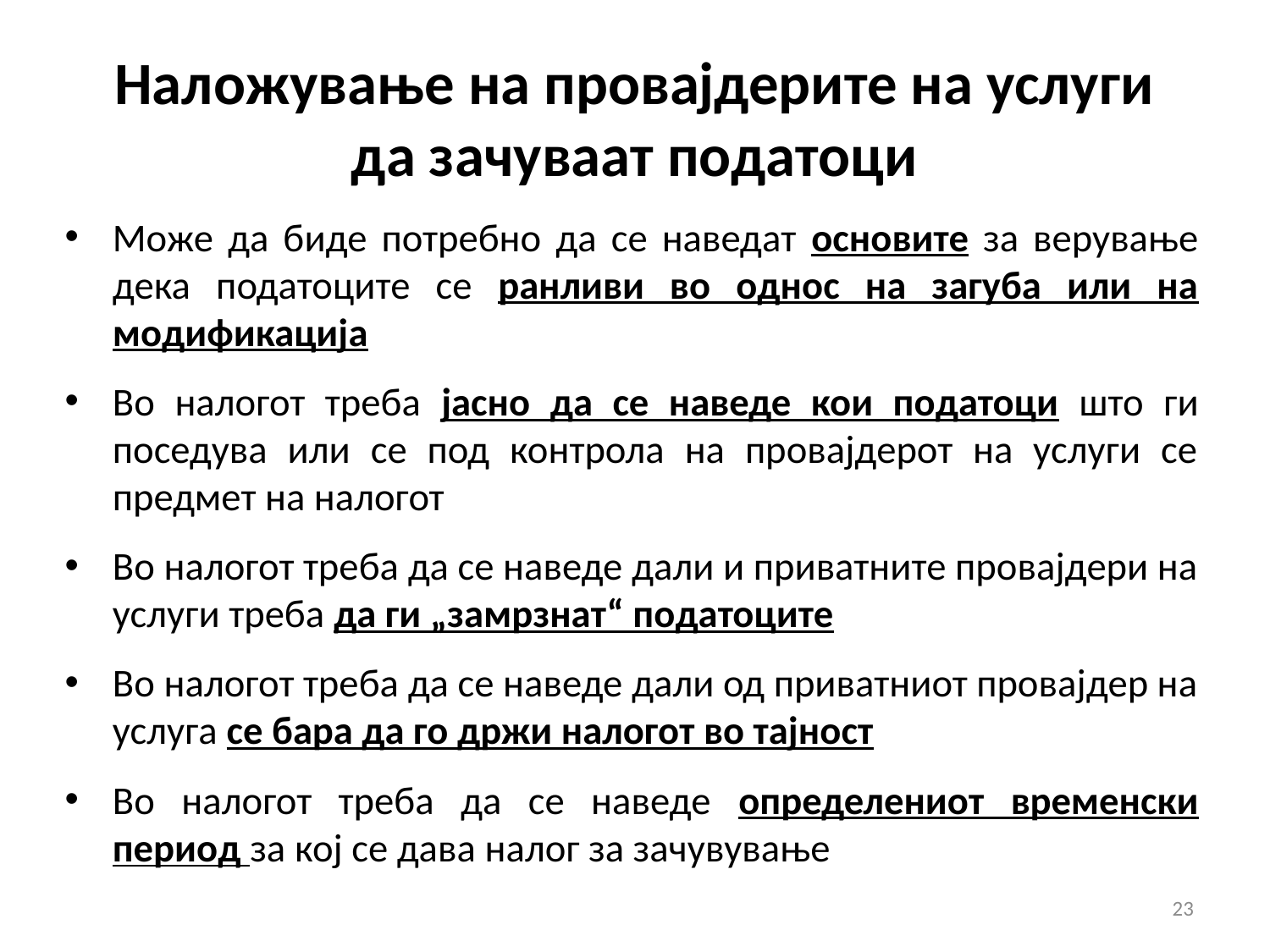

# Наложување на провајдерите на услуги да зачуваат податоци
Може да биде потребно да се наведат основите за верување дека податоците се ранливи во однос на загуба или на модификација
Во налогот треба јасно да се наведе кои податоци што ги поседува или се под контрола на провајдерот на услуги се предмет на налогот
Во налогот треба да се наведе дали и приватните провајдери на услуги треба да ги „замрзнат“ податоците
Во налогот треба да се наведе дали од приватниот провајдер на услуга се бара да го држи налогот во тајност
Во налогот треба да се наведе определениот временски период за кој се дава налог за зачувување
23